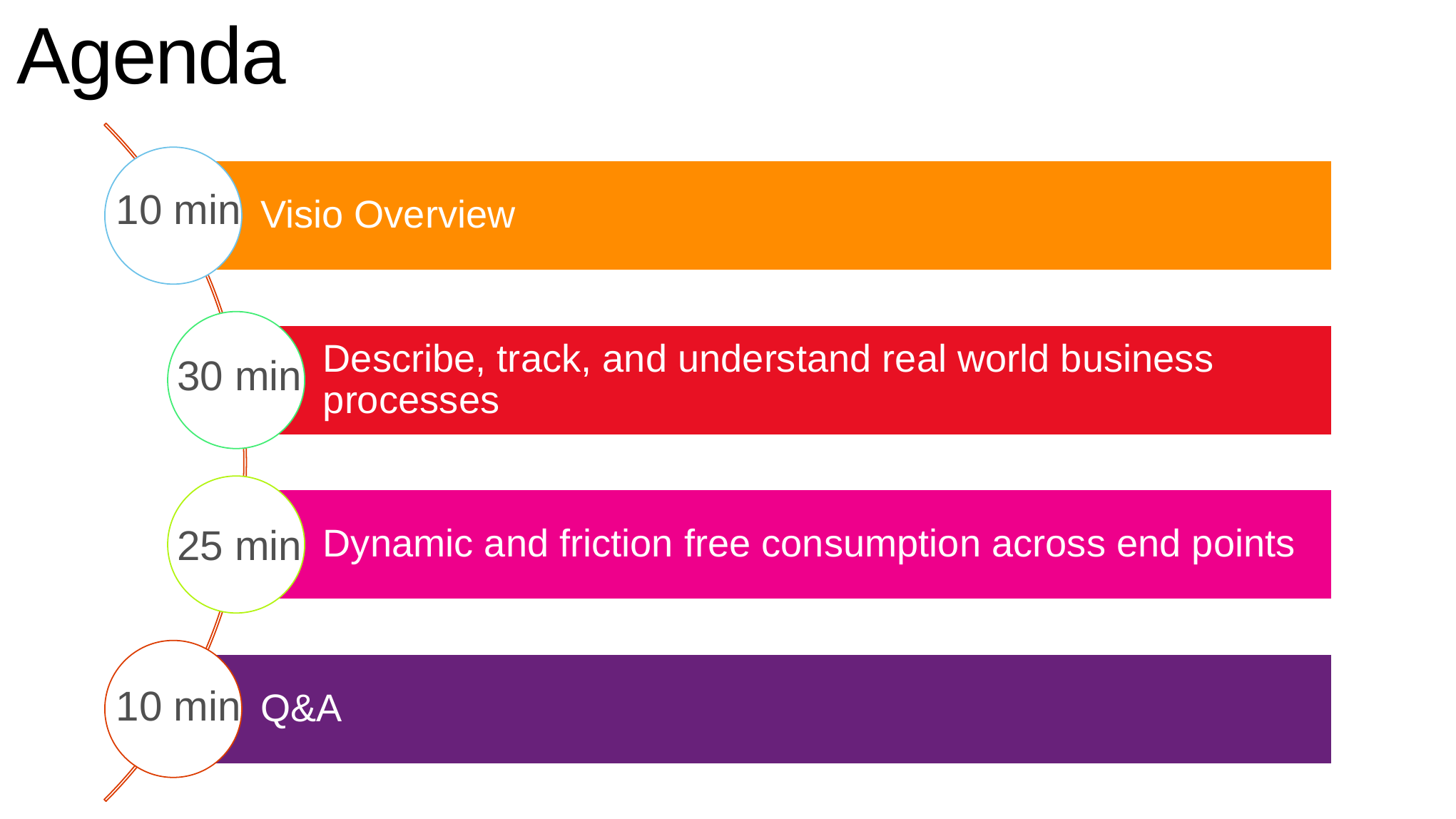

# Agenda
Visio Overview
Describe, track, and understand real world business processes
Dynamic and friction free consumption across end points
Q&A
10 min
30 min
25 min
10 min